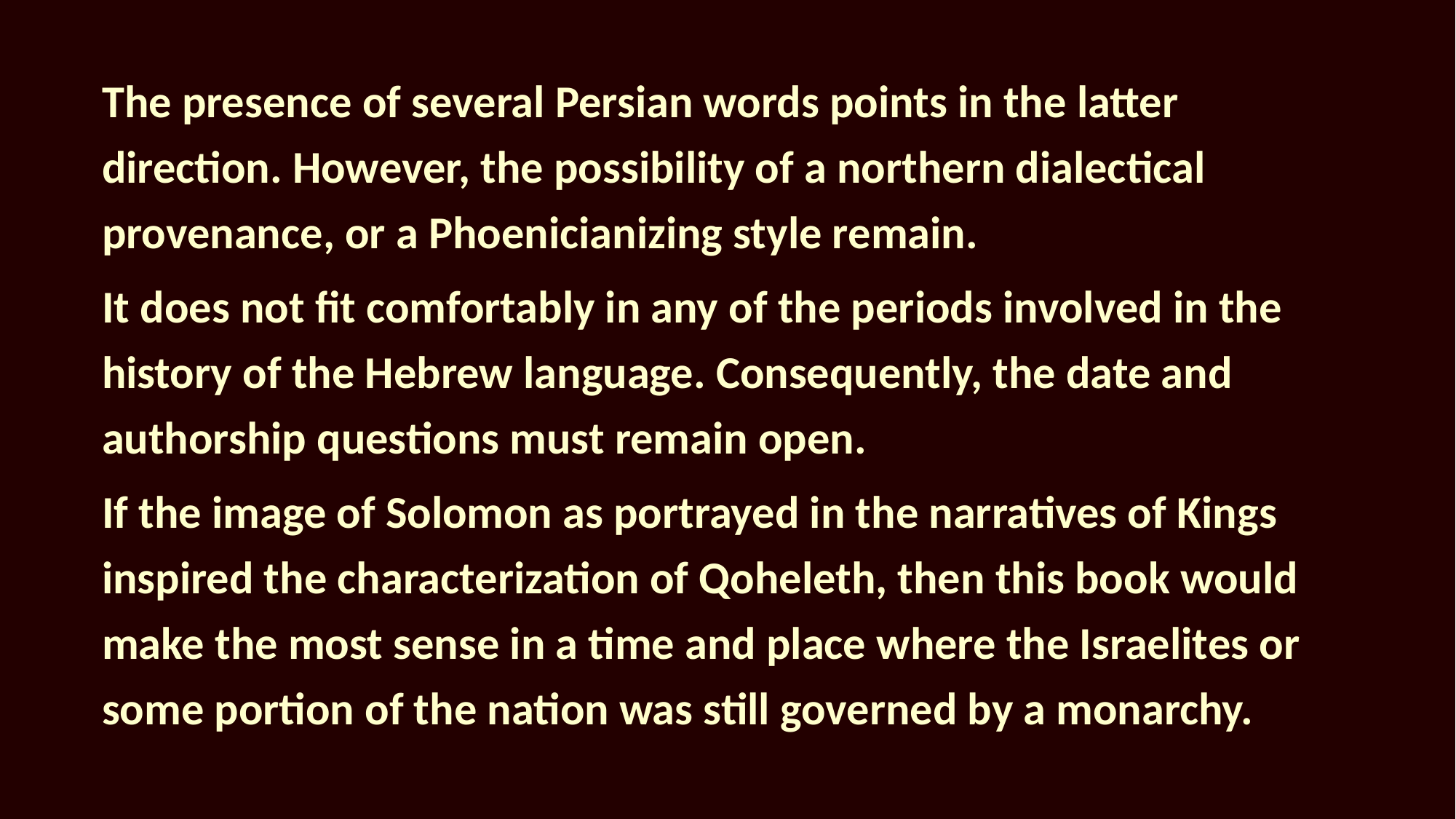

The presence of several Persian words points in the latter direction. However, the possibility of a northern dialectical provenance, or a Phoenicianizing style remain.
It does not fit comfortably in any of the periods involved in the history of the Hebrew language. Consequently, the date and authorship questions must remain open.
If the image of Solomon as portrayed in the narratives of Kings inspired the characterization of Qoheleth, then this book would make the most sense in a time and place where the Israelites or some portion of the nation was still governed by a monarchy.